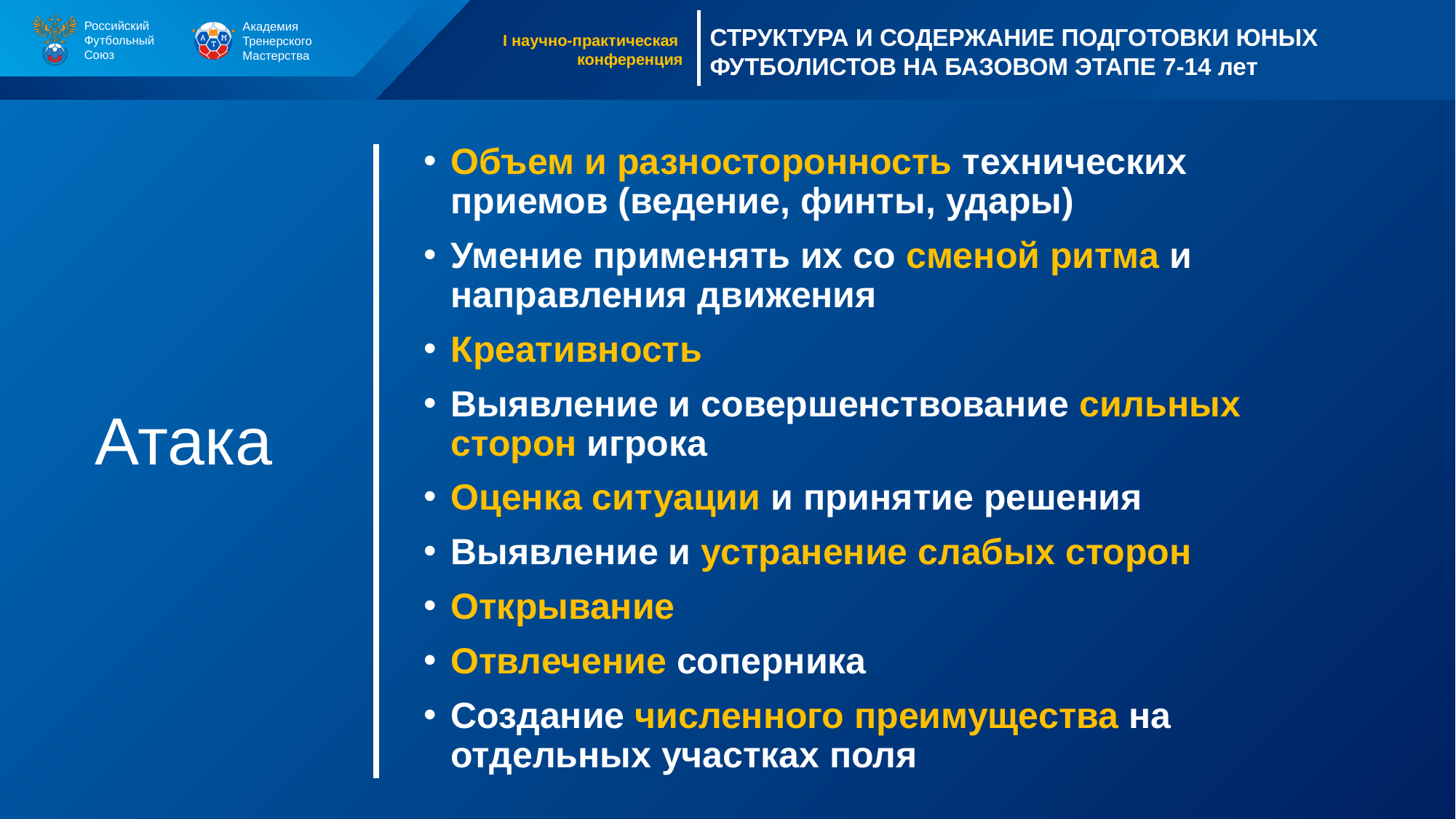

# Атака
Объем и разносторонность технических приемов (ведение, финты, удары)
Умение применять их со сменой ритма и направления движения
Креативность
Выявление и совершенствование сильных сторон игрока
Оценка ситуации и принятие решения
Выявление и устранение слабых сторон
Открывание
Отвлечение соперника
Создание численного преимущества на отдельных участках поля